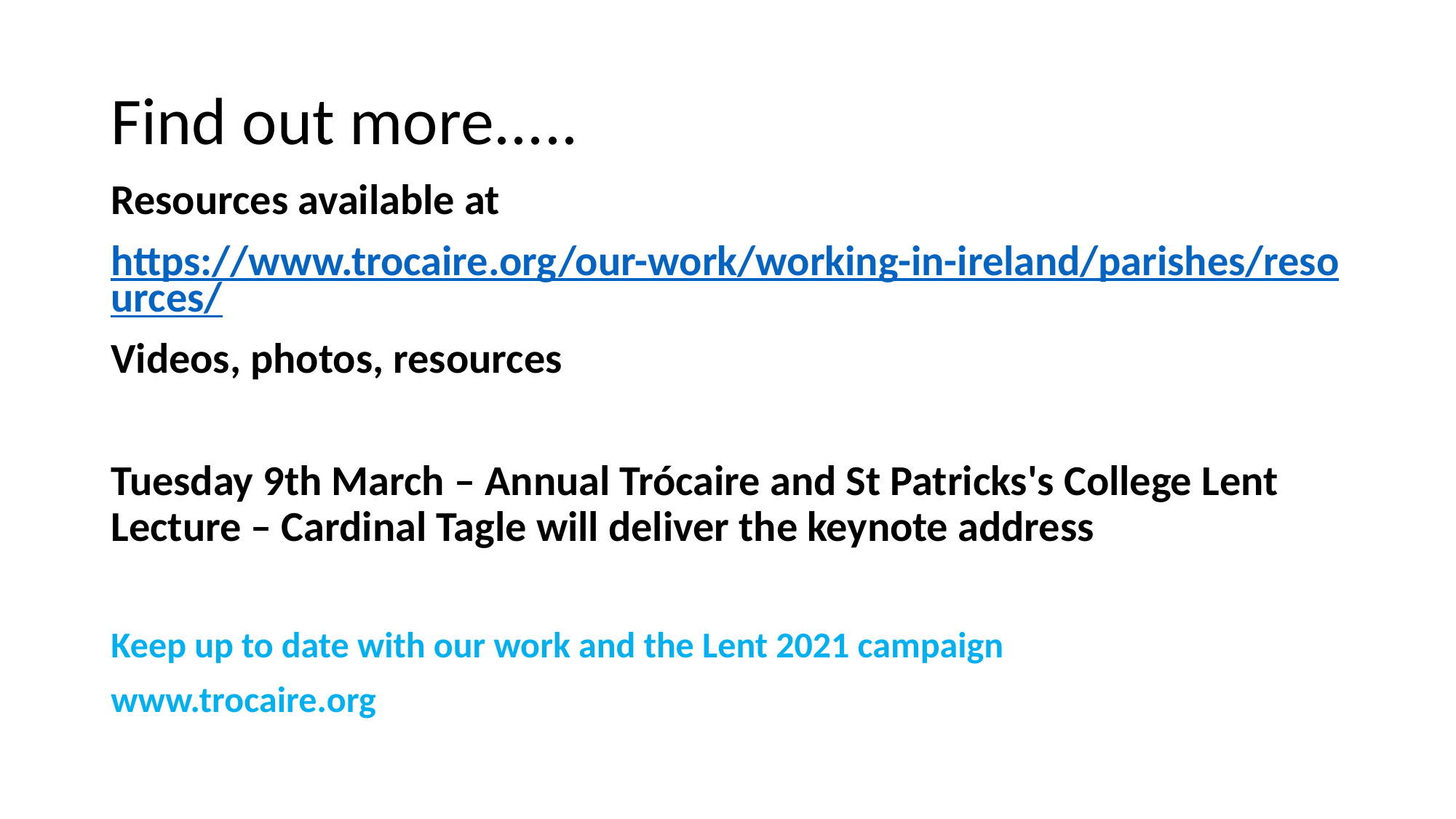

# Find out more.....
Resources available at
https://www.trocaire.org/our-work/working-in-ireland/parishes/resources/
Videos, photos, resources

Tuesday 9th March – Annual Trócaire and St Patricks's College Lent Lecture – Cardinal Tagle will deliver the keynote address

Keep up to date with our work and the Lent 2021 campaign
www.trocaire.org